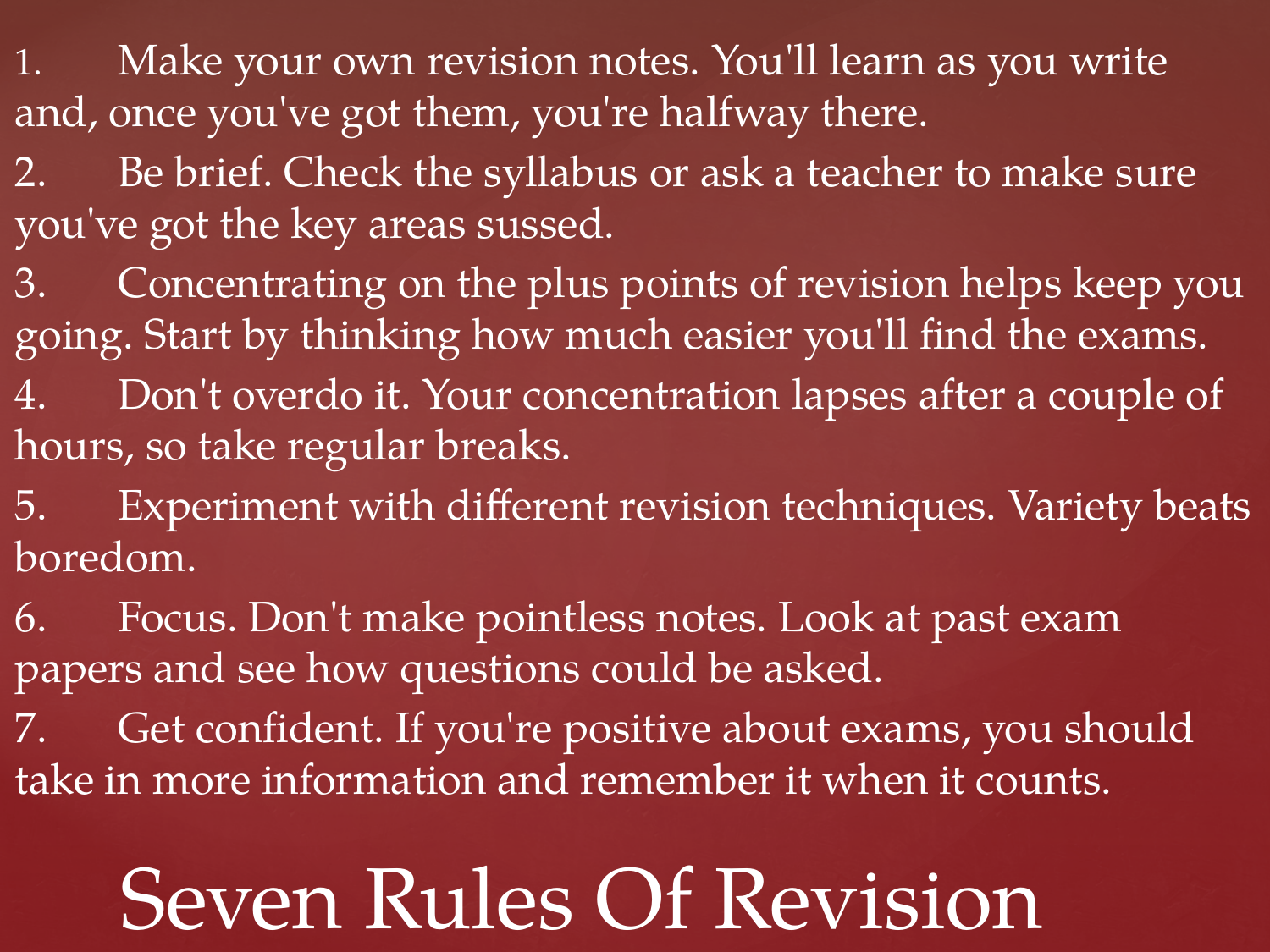

1.	Make your own revision notes. You'll learn as you write and, once you've got them, you're halfway there.
2.	Be brief. Check the syllabus or ask a teacher to make sure you've got the key areas sussed.
3.	Concentrating on the plus points of revision helps keep you going. Start by thinking how much easier you'll find the exams.
4.	Don't overdo it. Your concentration lapses after a couple of hours, so take regular breaks.
5.	Experiment with different revision techniques. Variety beats boredom.
6.	Focus. Don't make pointless notes. Look at past exam papers and see how questions could be asked.
7.	Get confident. If you're positive about exams, you should take in more information and remember it when it counts.

# Seven Rules Of Revision